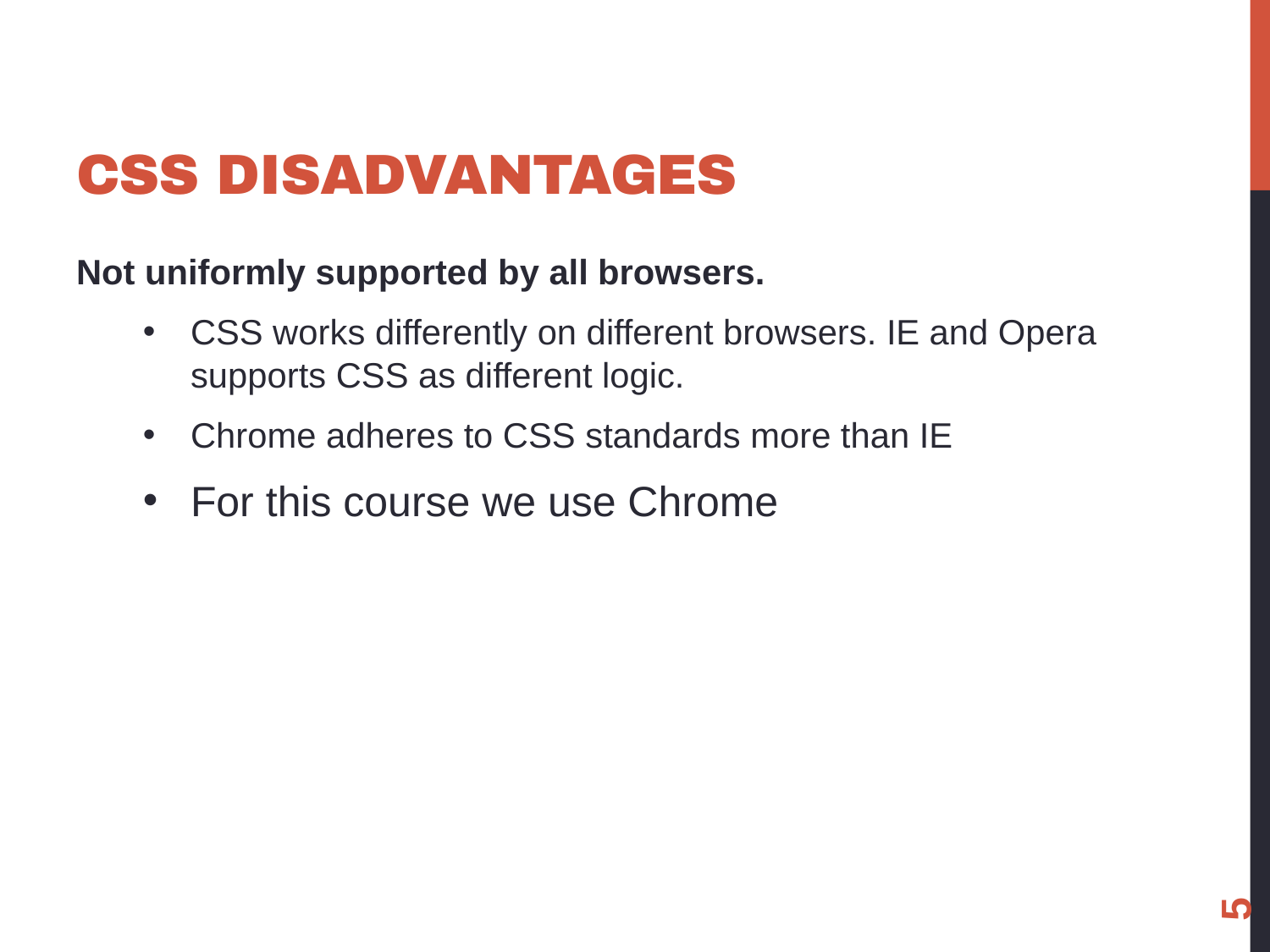

# CSS Disadvantages
Not uniformly supported by all browsers.
CSS works differently on different browsers. IE and Opera supports CSS as different logic.
Chrome adheres to CSS standards more than IE
For this course we use Chrome

5